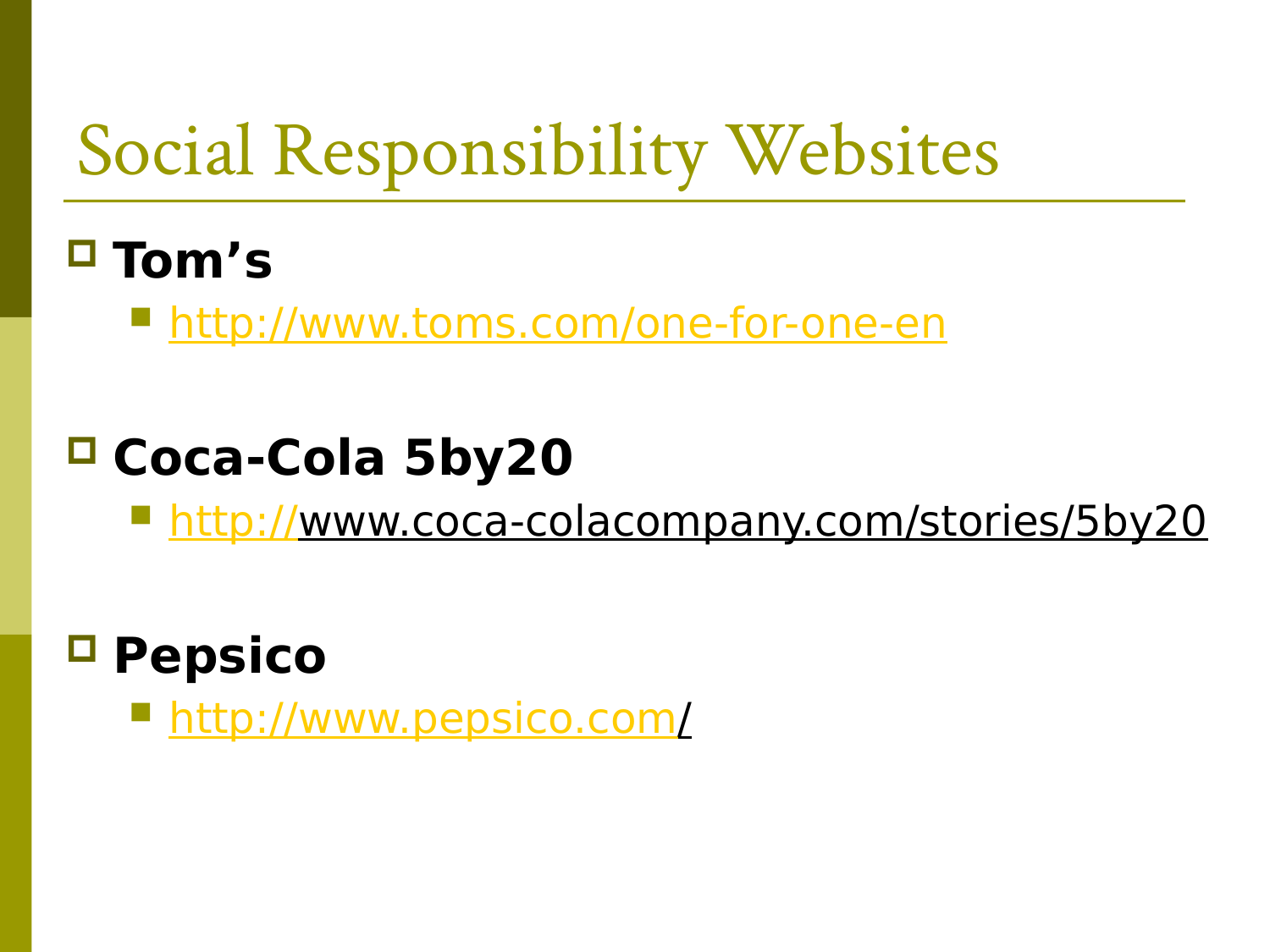

# Social Responsibility Websites
Tom’s
http://www.toms.com/one-for-one-en

Coca-Cola 5by20
http://www.coca-colacompany.com/stories/5by20

Pepsico
http://www.pepsico.com/